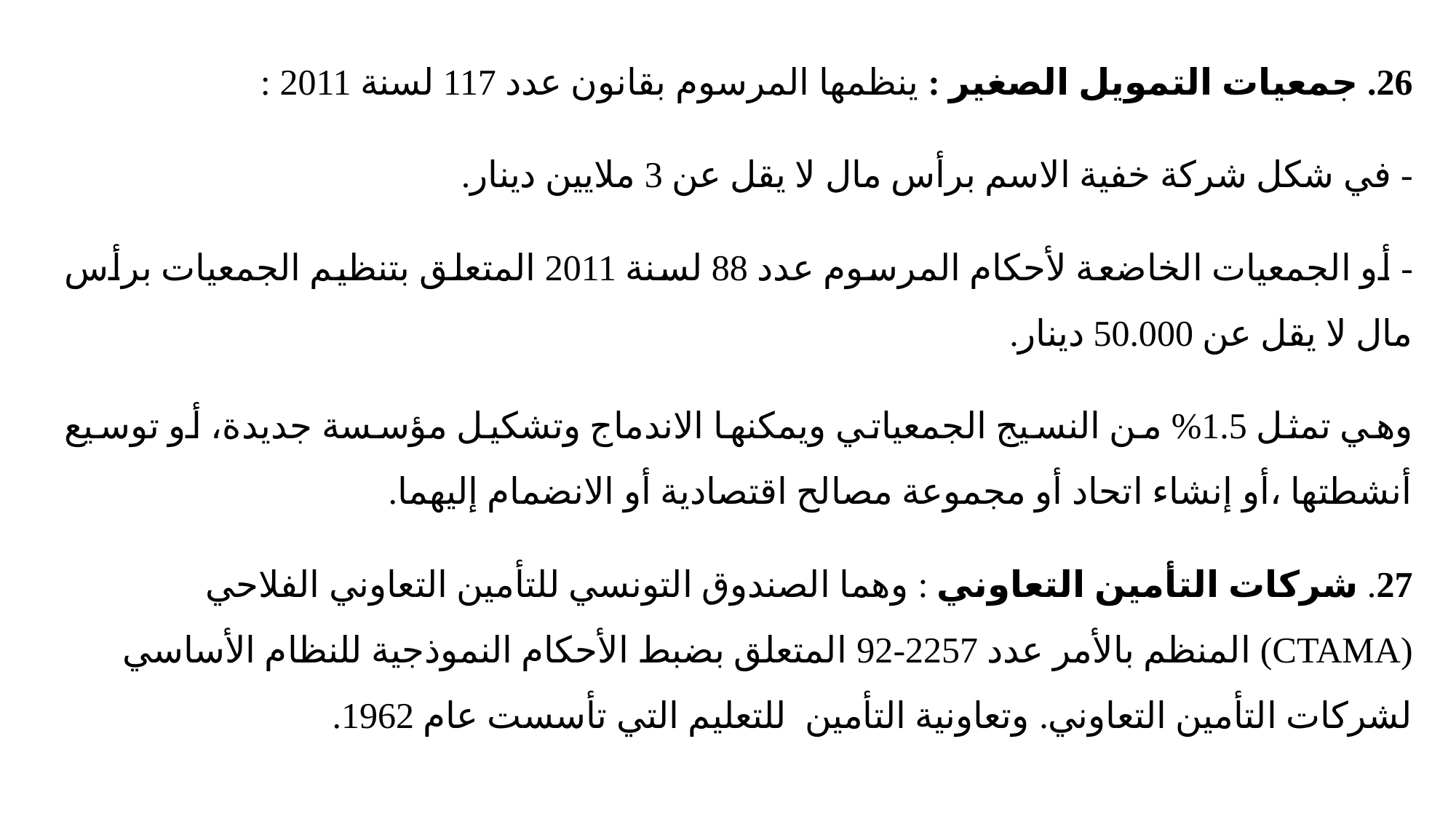

26. جمعيات التمويل الصغير : ينظمها المرسوم بقانون عدد 117 لسنة 2011 :
- في شكل شركة خفية الاسم برأس مال لا يقل عن 3 ملايين دينار.
- أو الجمعيات الخاضعة لأحكام المرسوم عدد 88 لسنة 2011 المتعلق بتنظيم الجمعيات برأس مال لا يقل عن 50.000 دينار.
وهي تمثل 1.5% من النسيج الجمعياتي ويمكنها الاندماج وتشكيل مؤسسة جديدة، أو توسيع أنشطتها ،أو إنشاء اتحاد أو مجموعة مصالح اقتصادية أو الانضمام إليهما.
27. شركات التأمين التعاوني : وهما الصندوق التونسي للتأمين التعاوني الفلاحي (CTAMA) المنظم بالأمر عدد 2257-92 المتعلق بضبط الأحكام النموذجية للنظام الأساسي لشركات التأمين التعاوني. وتعاونية التأمين  للتعليم التي تأسست عام 1962.